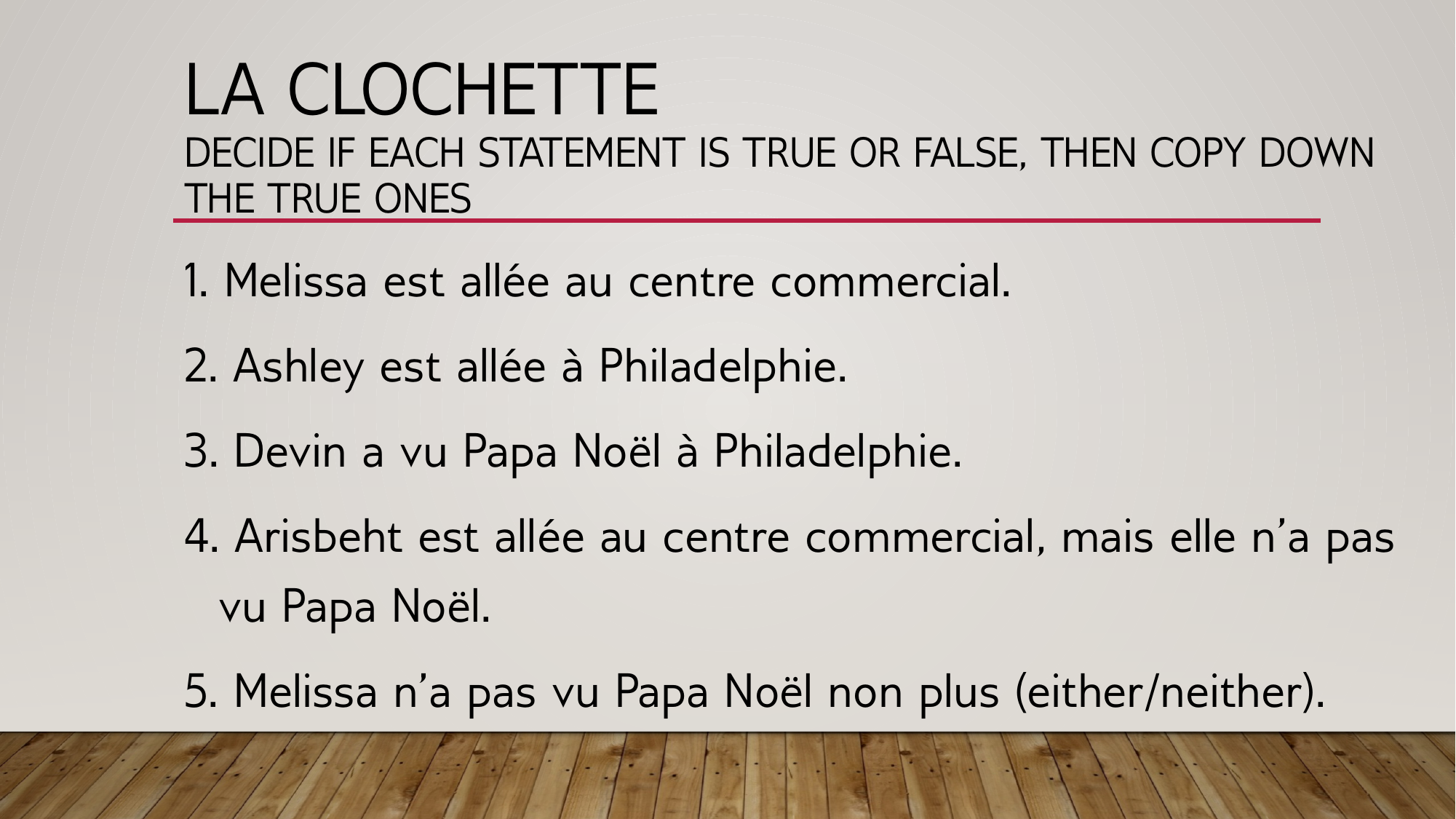

# LA CLOCHETTE Decide if each statement is true or false, then copy down the true ones
1. Melissa est allée au centre commercial.
2. Ashley est allée à Philadelphie.
3. Devin a vu Papa Noël à Philadelphie.
4. Arisbeht est allée au centre commercial, mais elle n’a pas vu Papa Noël.
5. Melissa n’a pas vu Papa Noël non plus (either/neither).